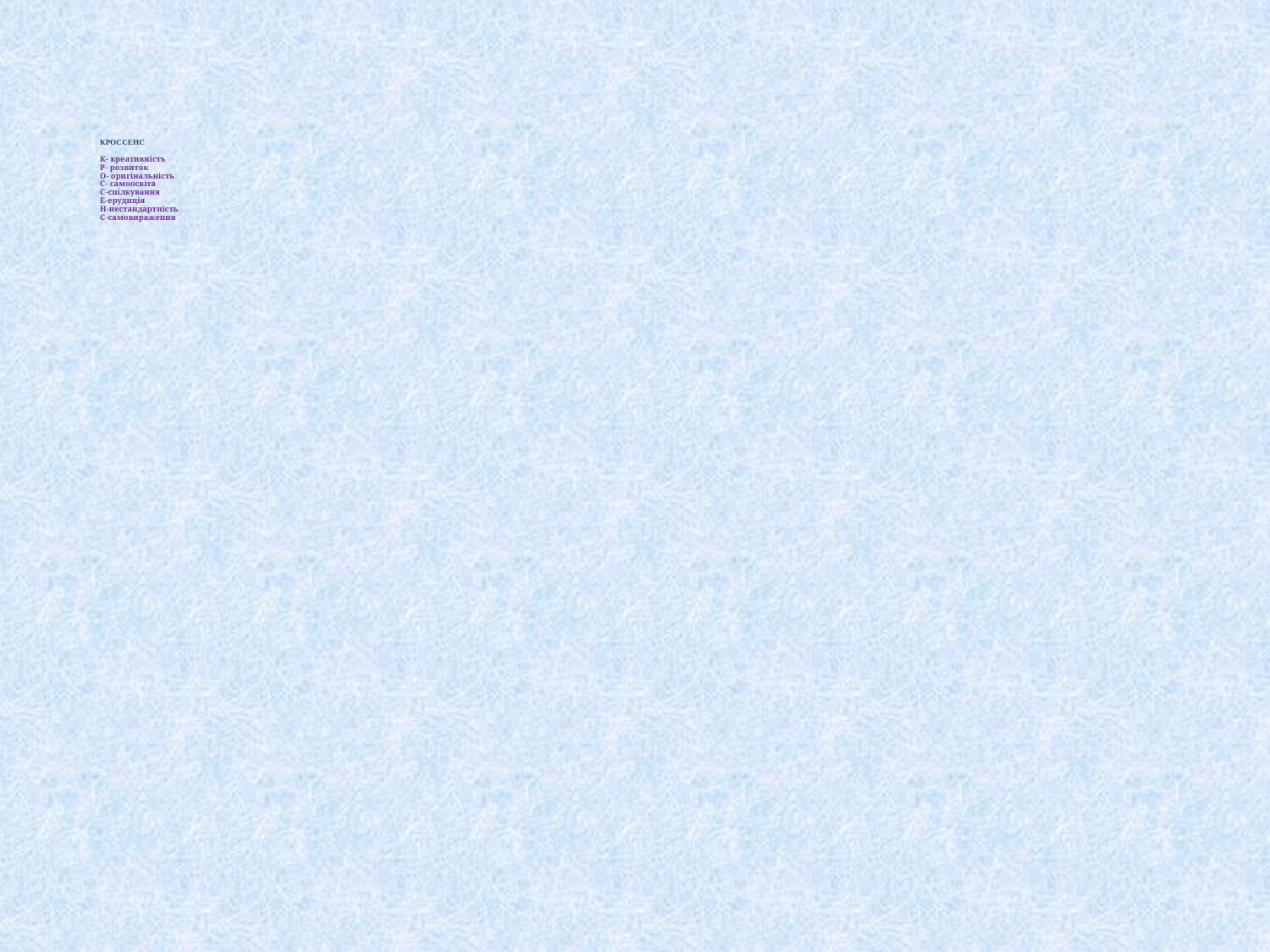

# КРОССЕНС К- креативність Р- розвиток О- оригінальність С- самоосвіта С-спілкування Е-ерудиція Н-нестандартність С-самовираження